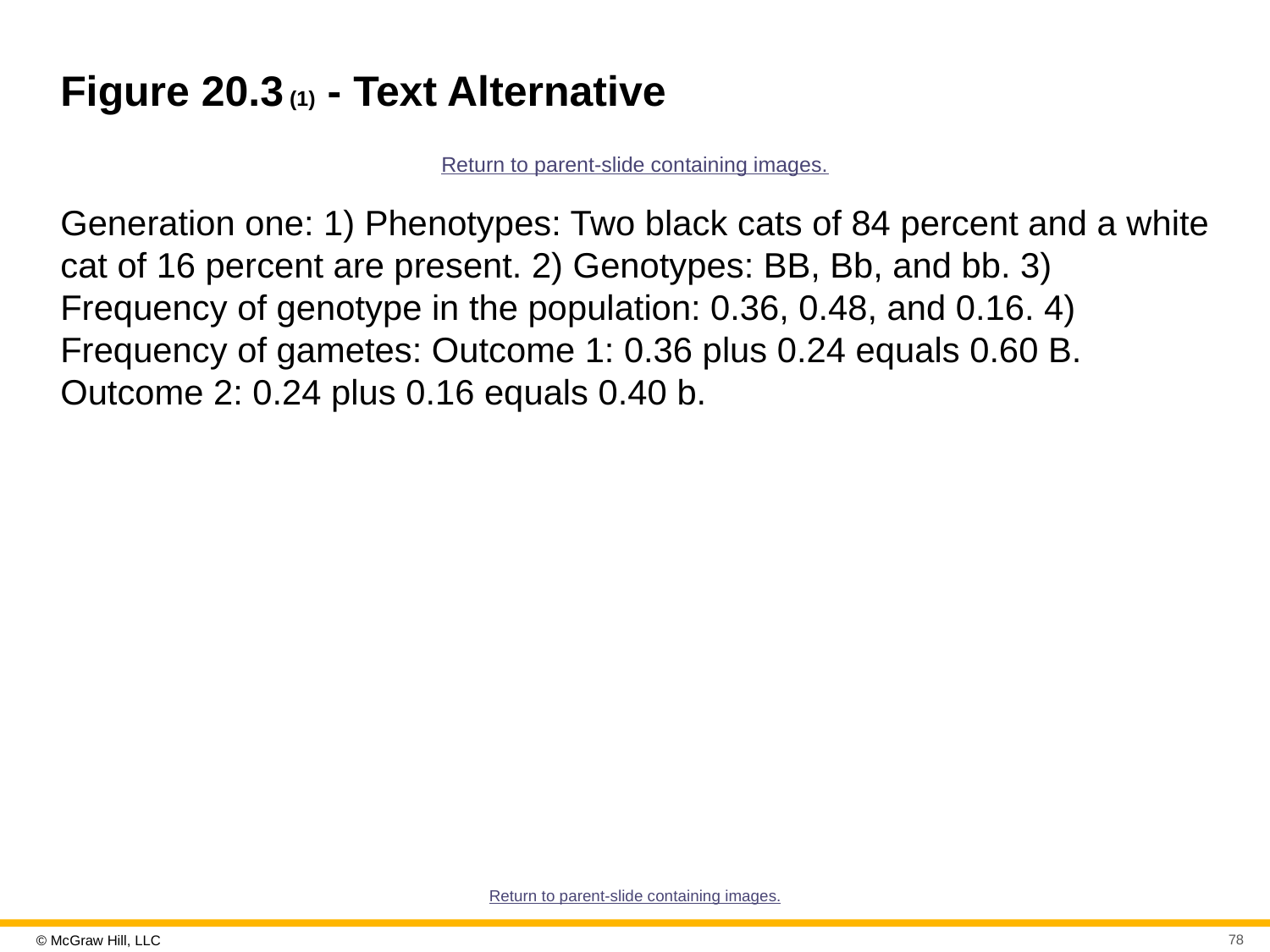

# Figure 20.3 (1) - Text Alternative
Return to parent-slide containing images.
Generation one: 1) Phenotypes: Two black cats of 84 percent and a white cat of 16 percent are present. 2) Genotypes: BB, Bb, and bb. 3) Frequency of genotype in the population: 0.36, 0.48, and 0.16. 4) Frequency of gametes: Outcome 1: 0.36 plus 0.24 equals 0.60 B. Outcome 2: 0.24 plus 0.16 equals 0.40 b.
Return to parent-slide containing images.
78